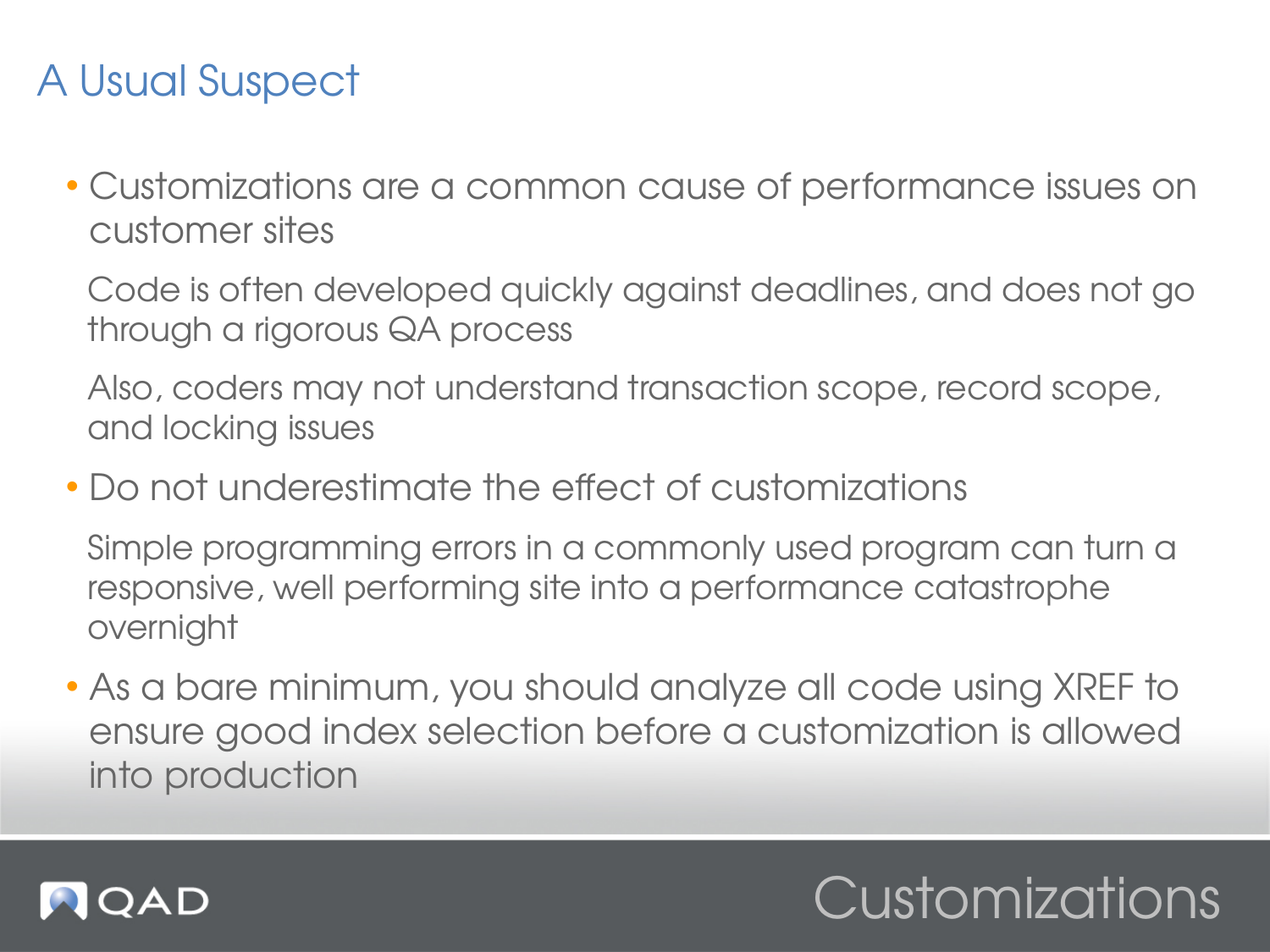

A Usual Suspect
Customizations are a common cause of performance issues on customer sites
Code is often developed quickly against deadlines, and does not go through a rigorous QA process
Also, coders may not understand transaction scope, record scope, and locking issues
Do not underestimate the effect of customizations
Simple programming errors in a commonly used program can turn a responsive, well performing site into a performance catastrophe overnight
As a bare minimum, you should analyze all code using XREF to ensure good index selection before a customization is allowed into production
# Customizations